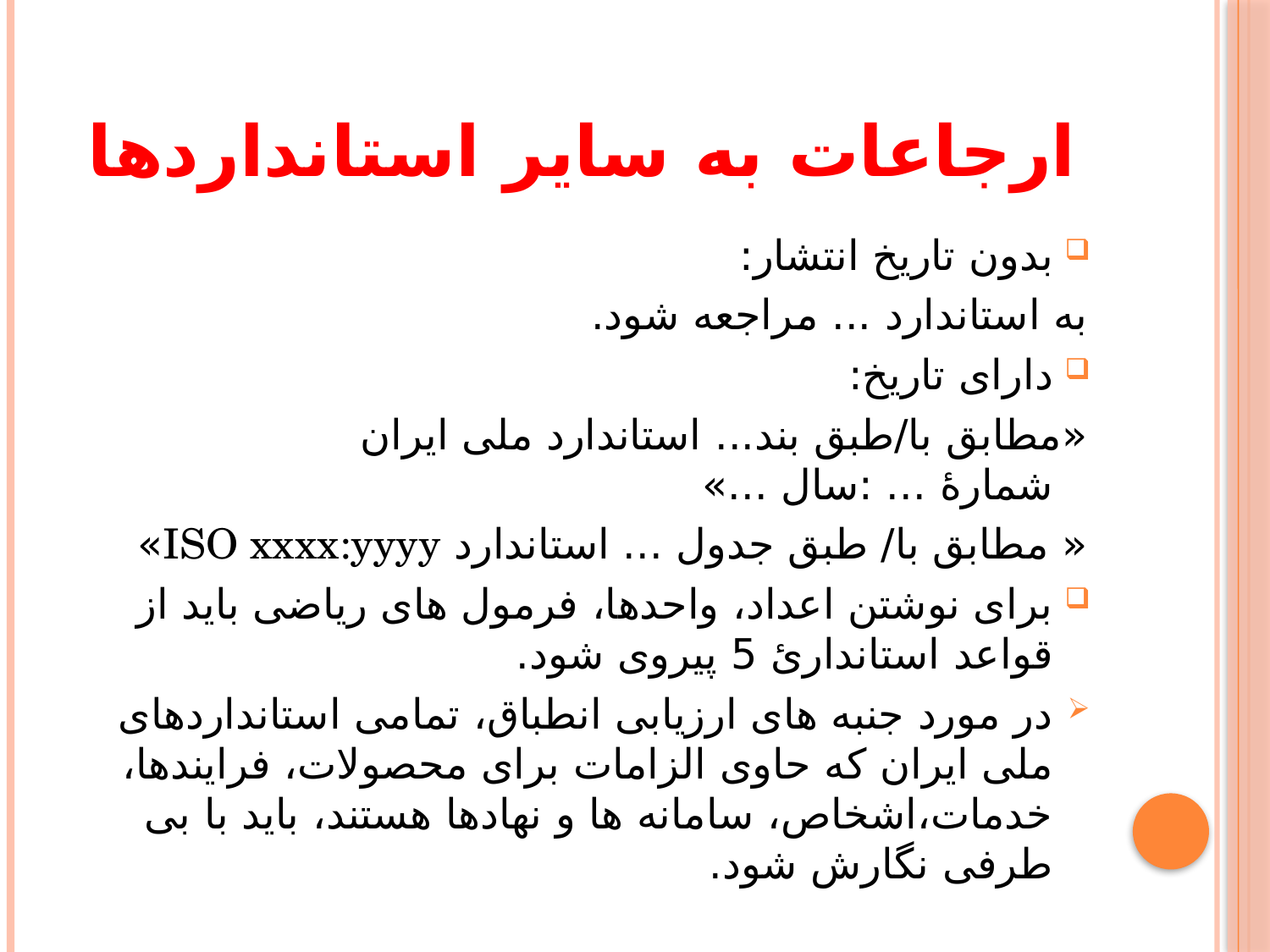

# ارجاعات به سایر استانداردها
بدون تاریخ انتشار:
به استاندارد ... مراجعه شود.
دارای تاریخ:
«مطابق با/طبق بند... استاندارد ملی ایران شمارۀ ... :سال ...»
« مطابق با/ طبق جدول ... استاندارد ISO xxxx:yyyy»
برای نوشتن اعداد، واحدها، فرمول های ریاضی باید از قواعد استاندارئ 5 پیروی شود.
در مورد جنبه های ارزیابی انطباق، تمامی استانداردهای ملی ایران که حاوی الزامات برای محصولات، فرایندها، خدمات،اشخاص، سامانه ها و نهادها هستند، باید با بی طرفی نگارش شود.